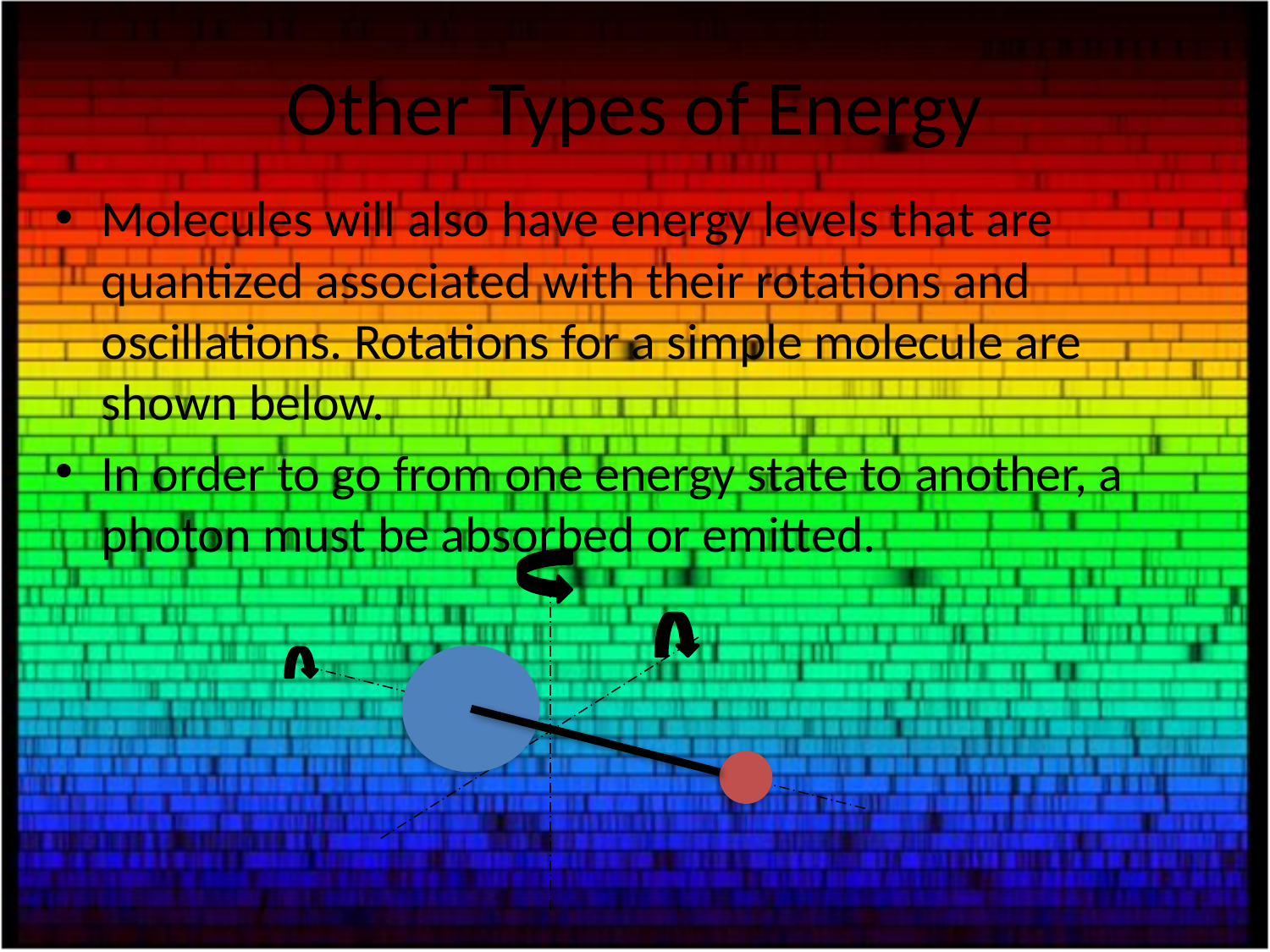

# Other Types of Energy
Molecules will also have energy levels that are quantized associated with their rotations and oscillations. Rotations for a simple molecule are shown below.
In order to go from one energy state to another, a photon must be absorbed or emitted.